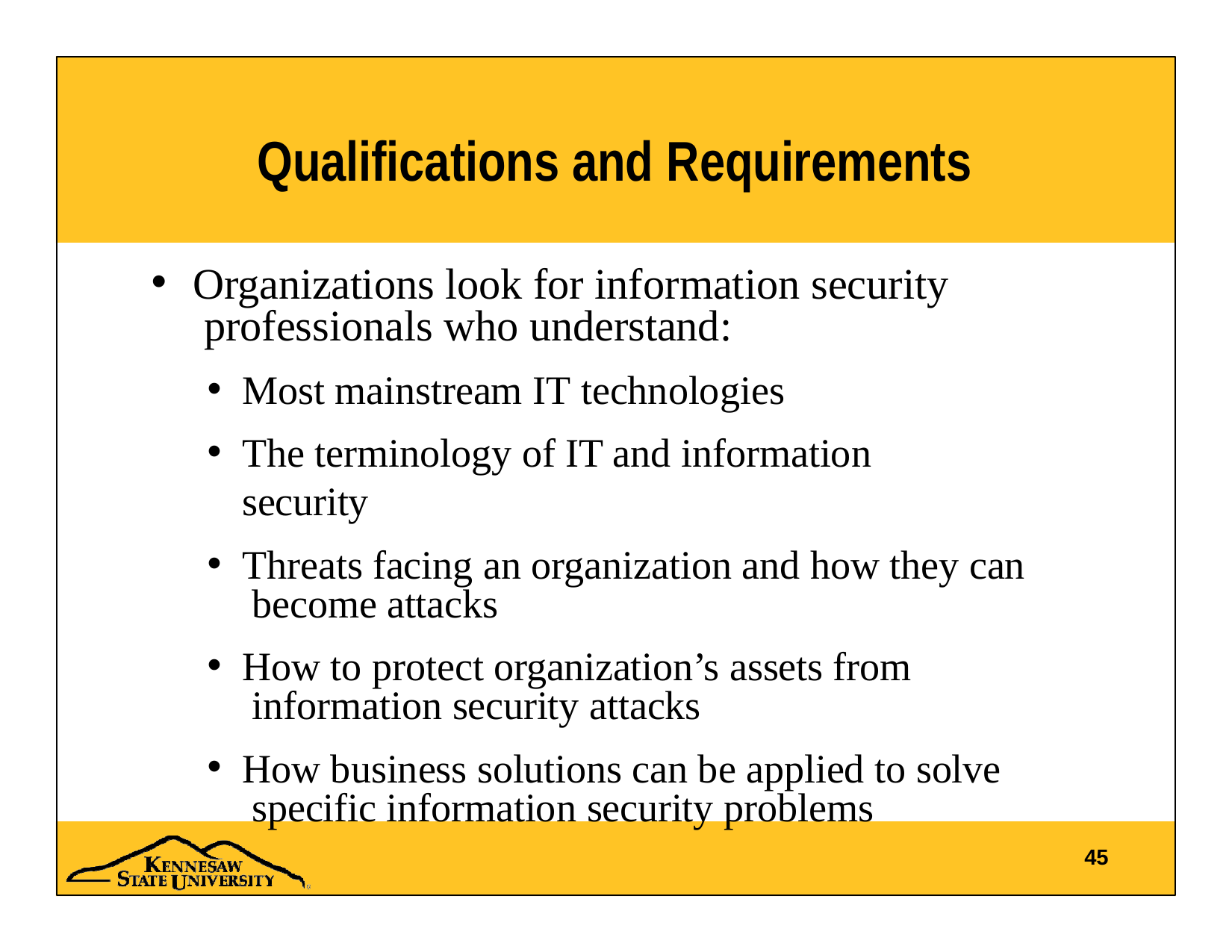

# Qualifications and Requirements
Organizations look for information security  professionals who understand:
Most mainstream IT technologies
The terminology of IT and information security
Threats facing an organization and how they can  become attacks
How to protect organization’s assets from  information security attacks
How business solutions can be applied to solve  specific information security problems

45